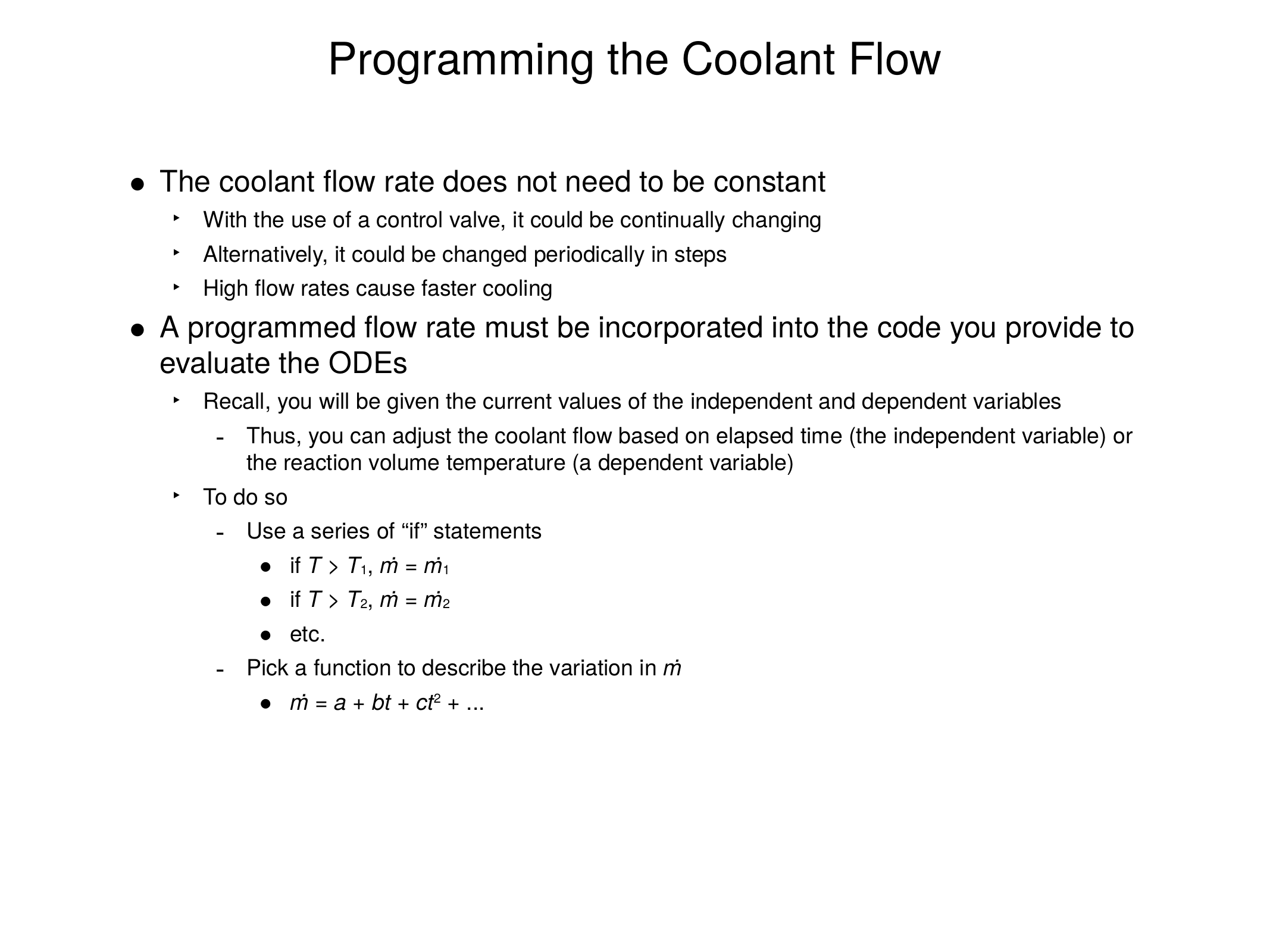

# Programming the Coolant Flow
The coolant flow rate does not need to be constant
With the use of a control valve, it could be continually changing
Alternatively, it could be changed periodically in steps
High flow rates cause faster cooling
A programmed flow rate must be incorporated into the code you provide to evaluate the ODEs
Recall, you will be given the current values of the independent and dependent variables
Thus, you can adjust the coolant flow based on elapsed time (the independent variable) or the reaction volume temperature (a dependent variable)
To do so
Use a series of “if” statements
if T > T1, ṁ = ṁ1
if T > T2, ṁ = ṁ2
etc.
Pick a function to describe the variation in ṁ
ṁ = a + bt + ct2 + ...